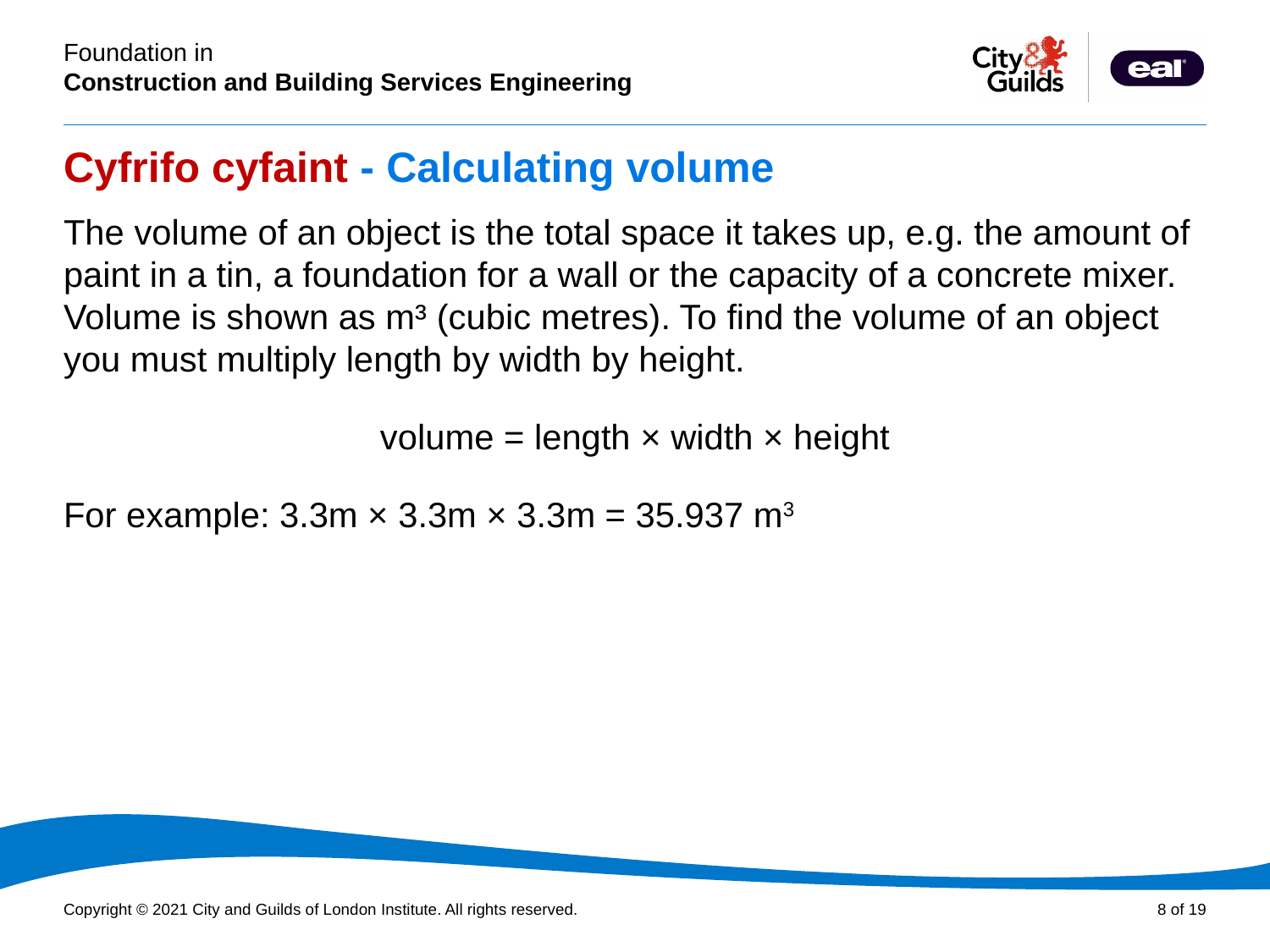

# Cyfrifo cyfaint - Calculating volume
The volume of an object is the total space it takes up, e.g. the amount of paint in a tin, a foundation for a wall or the capacity of a concrete mixer. Volume is shown as m³ (cubic metres). To find the volume of an object you must multiply length by width by height.
volume = length × width × height
For example: 3.3m × 3.3m × 3.3m = 35.937 m3